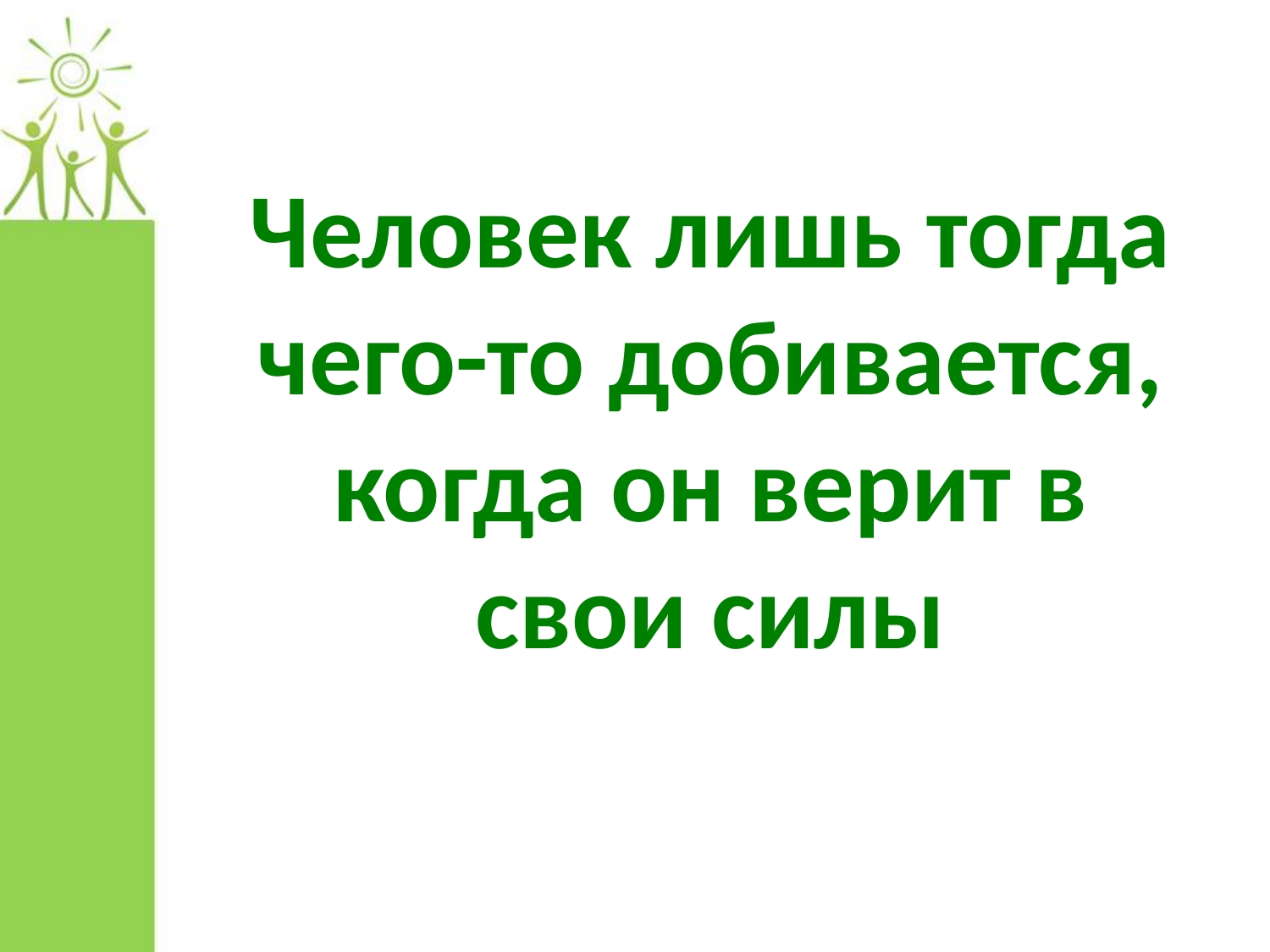

Человек лишь тогда чего-то добивается, когда он верит в свои силы